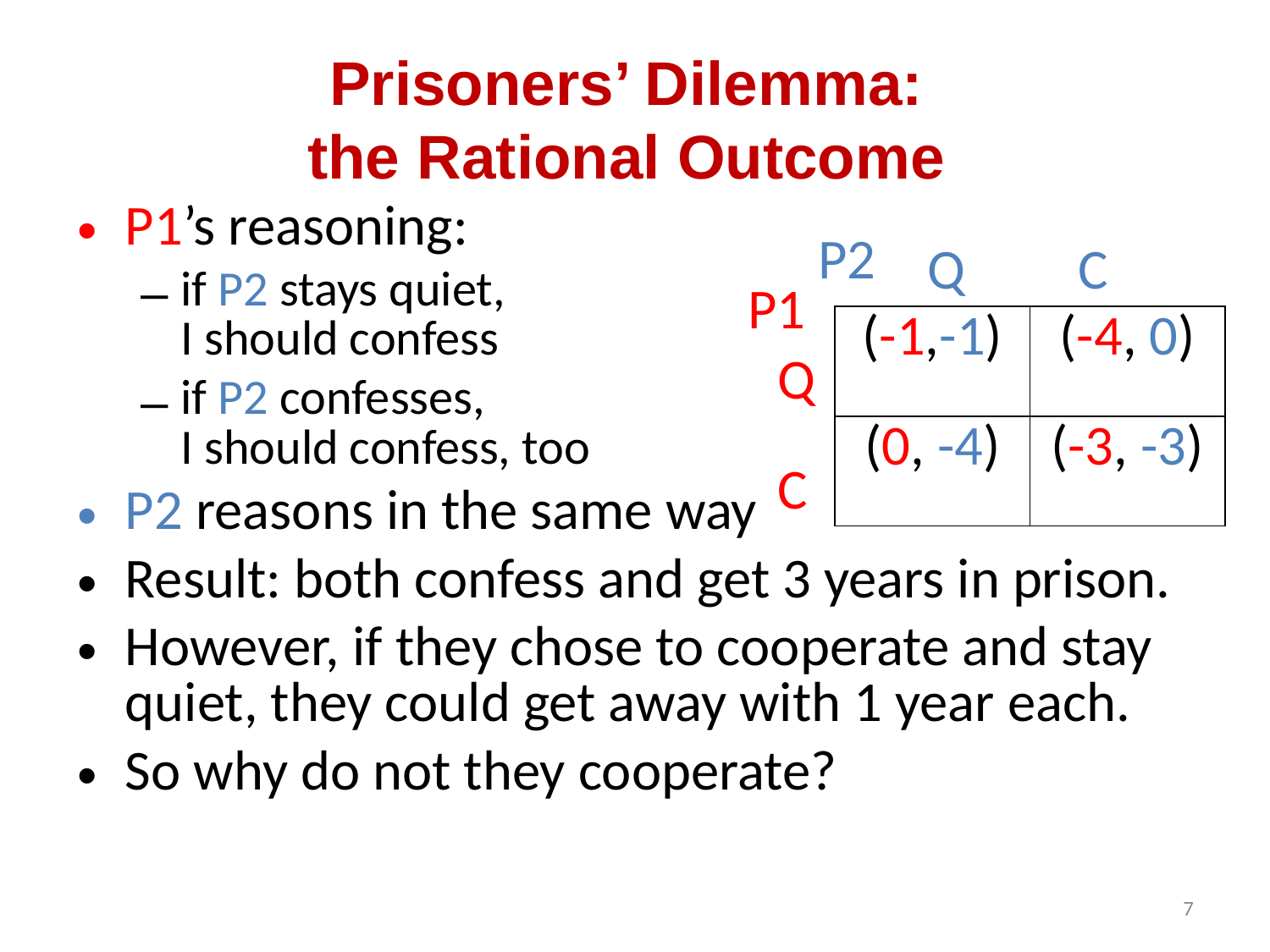

# Prisoners’ Dilemma: the Rational Outcome
P1’s reasoning:
if P2 stays quiet,
I should confess
if P2 confesses,
I should confess, too
P2 reasons in the same way
Result: both confess and get 3 years in prison.
However, if they chose to cooperate and stay quiet, they could get away with 1 year each.
So why do not they cooperate?

P2
Q
C
Q
C
P1
| (-1,-1) | (-4, 0) |
| --- | --- |
| (0, -4) | (-3, -3) |
7